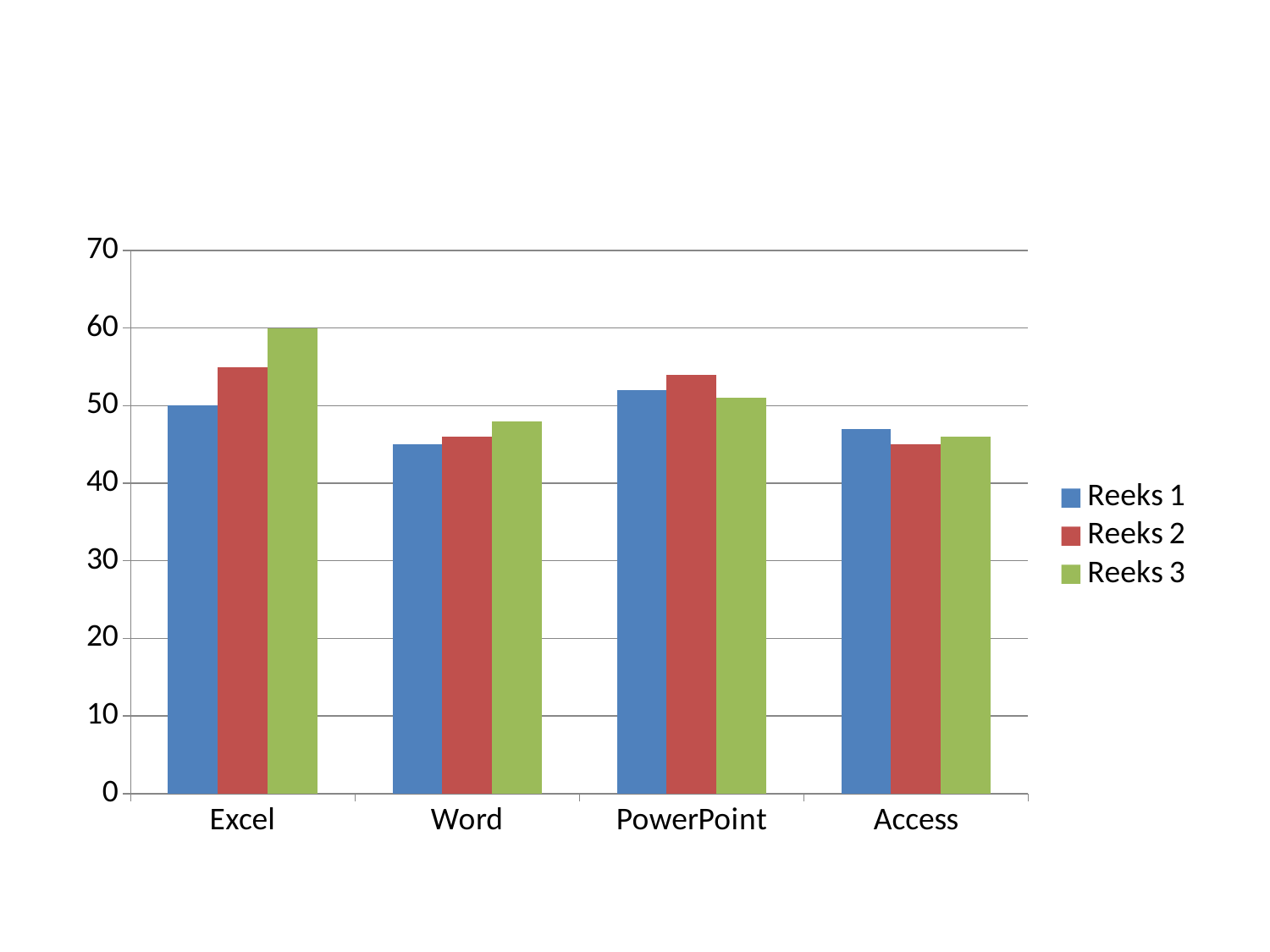

#

### Chart

| Category | Reeks 1 | Reeks 2 | Reeks 3 |
|---|---|---|---|
| Excel | 50.0 | 55.0 | 60.0 |
| Word | 45.0 | 46.0 | 48.0 |
| PowerPoint | 52.0 | 54.0 | 51.0 |
| Access | 47.0 | 45.0 | 46.0 |